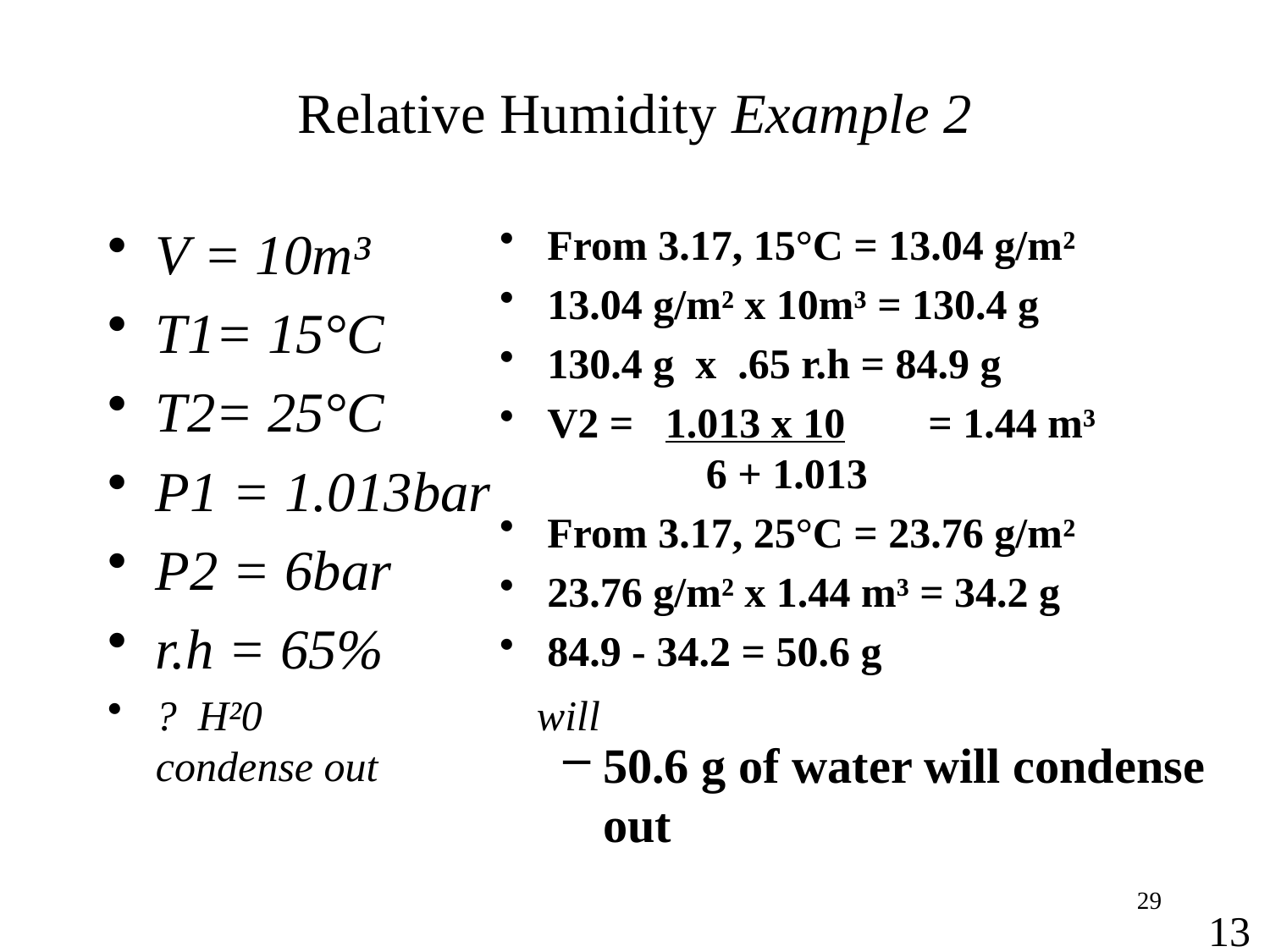

# Relative Humidity Example 2
V = 10m³
T1= 15°C
T2= 25°C
P1 = 1.013bar
P2 = 6bar
r.h = 65%
?  H²0 			will condense out
From 3.17, 15°C = 13.04 g/m²
13.04 g/m² x 10m³ = 130.4 g
130.4 g  x  .65 r.h = 84.9 g
V2 =   1.013 x 10	= 1.44 m³		   6 + 1.013
From 3.17, 25°C = 23.76 g/m²
23.76 g/m² x 1.44 m³ = 34.2 g
84.9 - 34.2 = 50.6 g

50.6 g of water will condense out
29
13